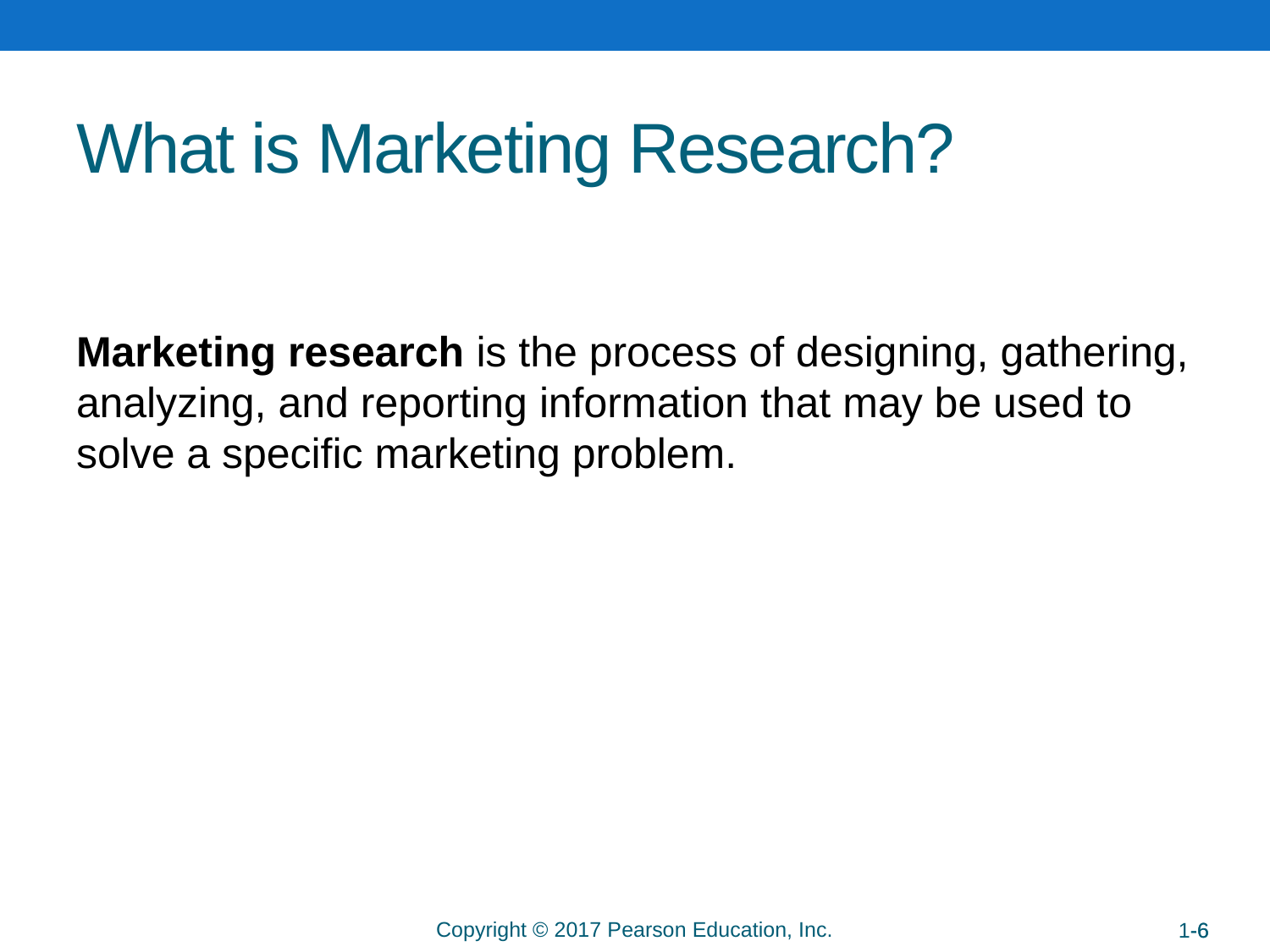

Copyright © 2014 Pearson Education, Inc.

# What is Marketing Research?
Marketing research is the process of designing, gathering, analyzing, and reporting information that may be used to solve a specific marketing problem.